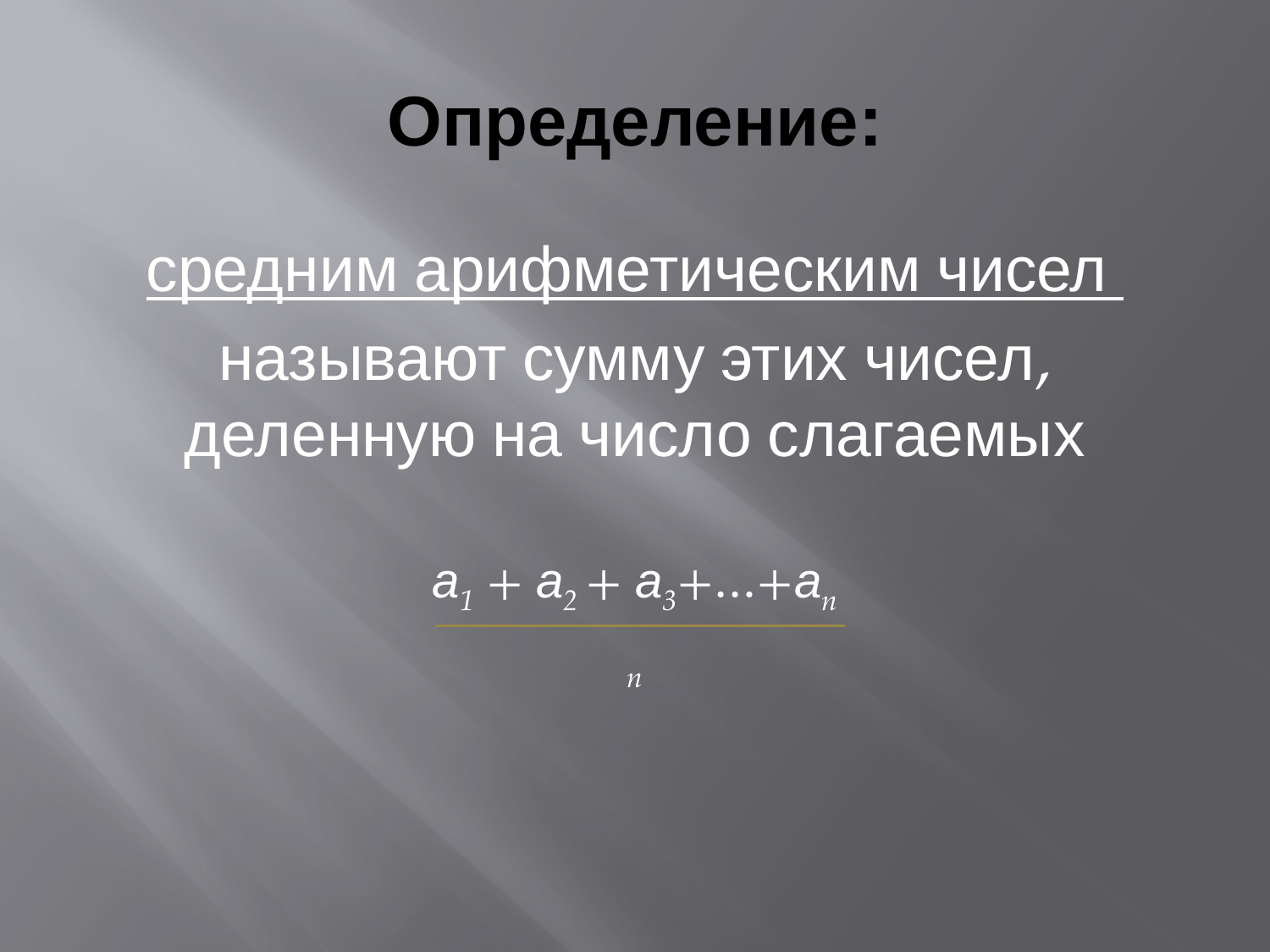

# Определение:
средним арифметическим чисел
называют сумму этих чисел, деленную на число слагаемых

а1 + а2 + а3+…+аn
n